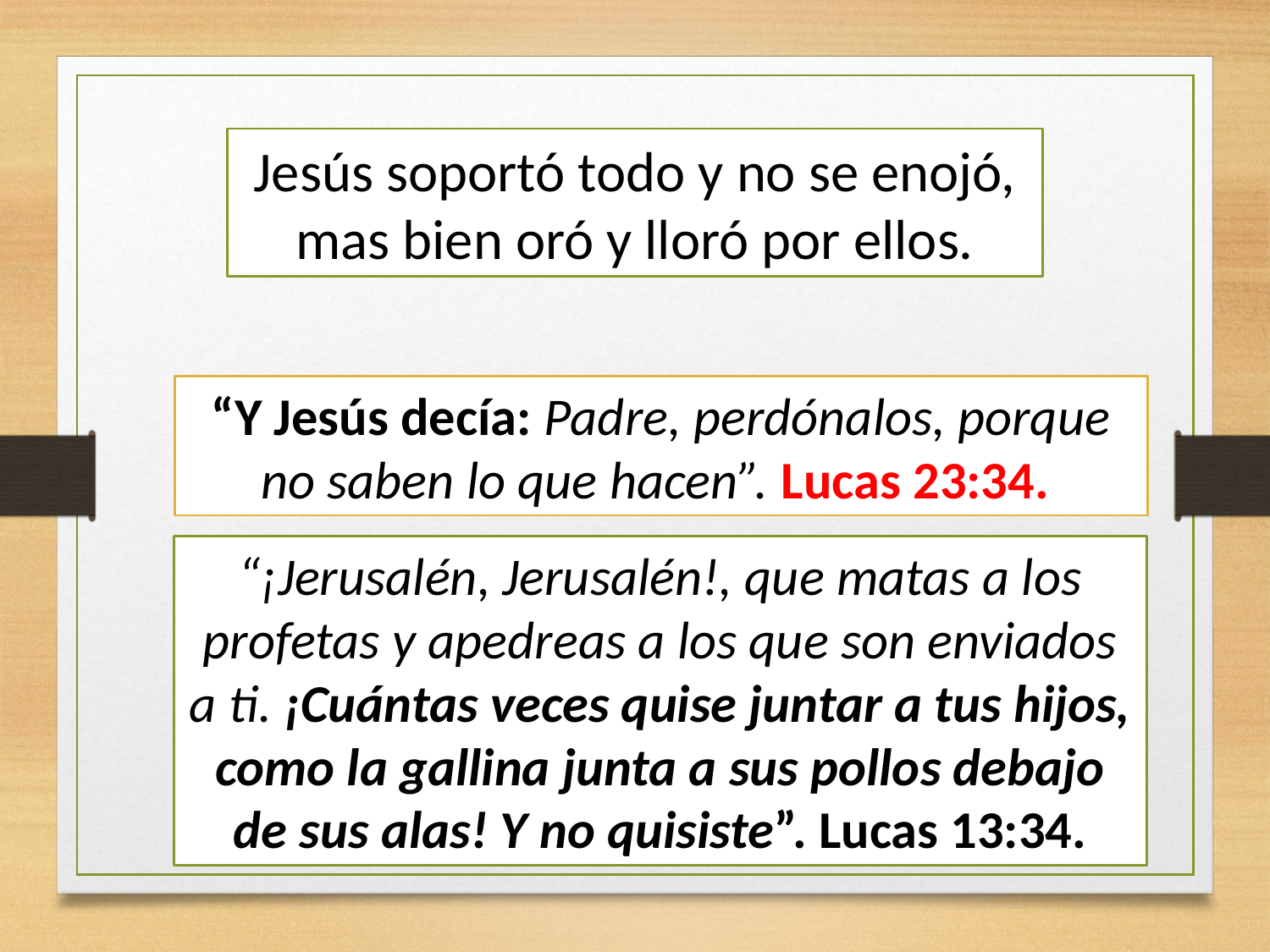

Jesús soportó todo y no se enojó, mas bien oró y lloró por ellos.
“Y Jesús decía: Padre, perdónalos, porque no saben lo que hacen”. Lucas 23:34.
“¡Jerusalén, Jerusalén!, que matas a los profetas y apedreas a los que son enviados a ti. ¡Cuántas veces quise juntar a tus hijos, como la gallina junta a sus pollos debajo de sus alas! Y no quisiste”. Lucas 13:34.